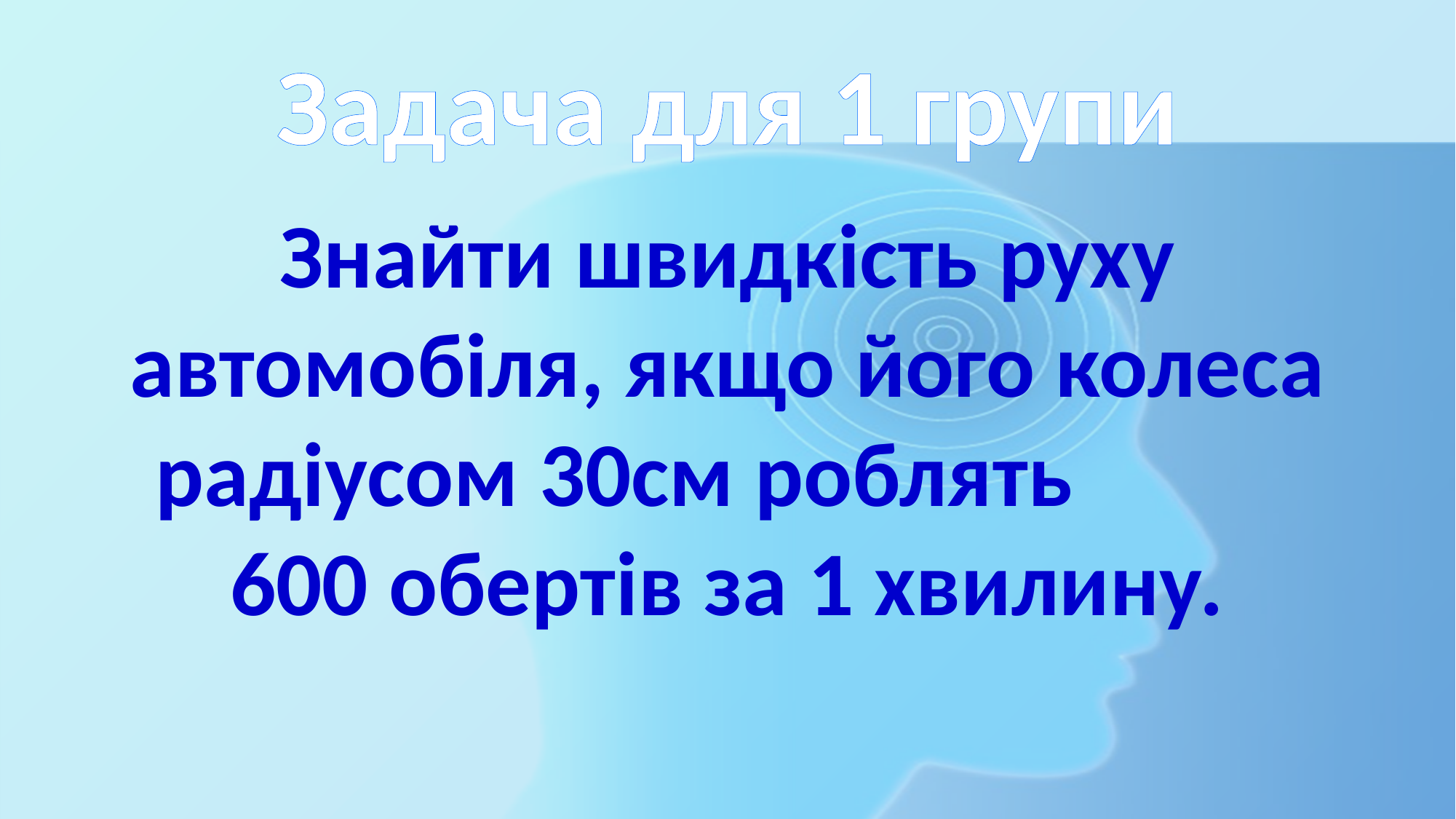

# Задача для 1 групи
Знайти швидкість руху автомобіля, якщо його колеса радіусом 30см роблять            600 обертів за 1 хвилину.